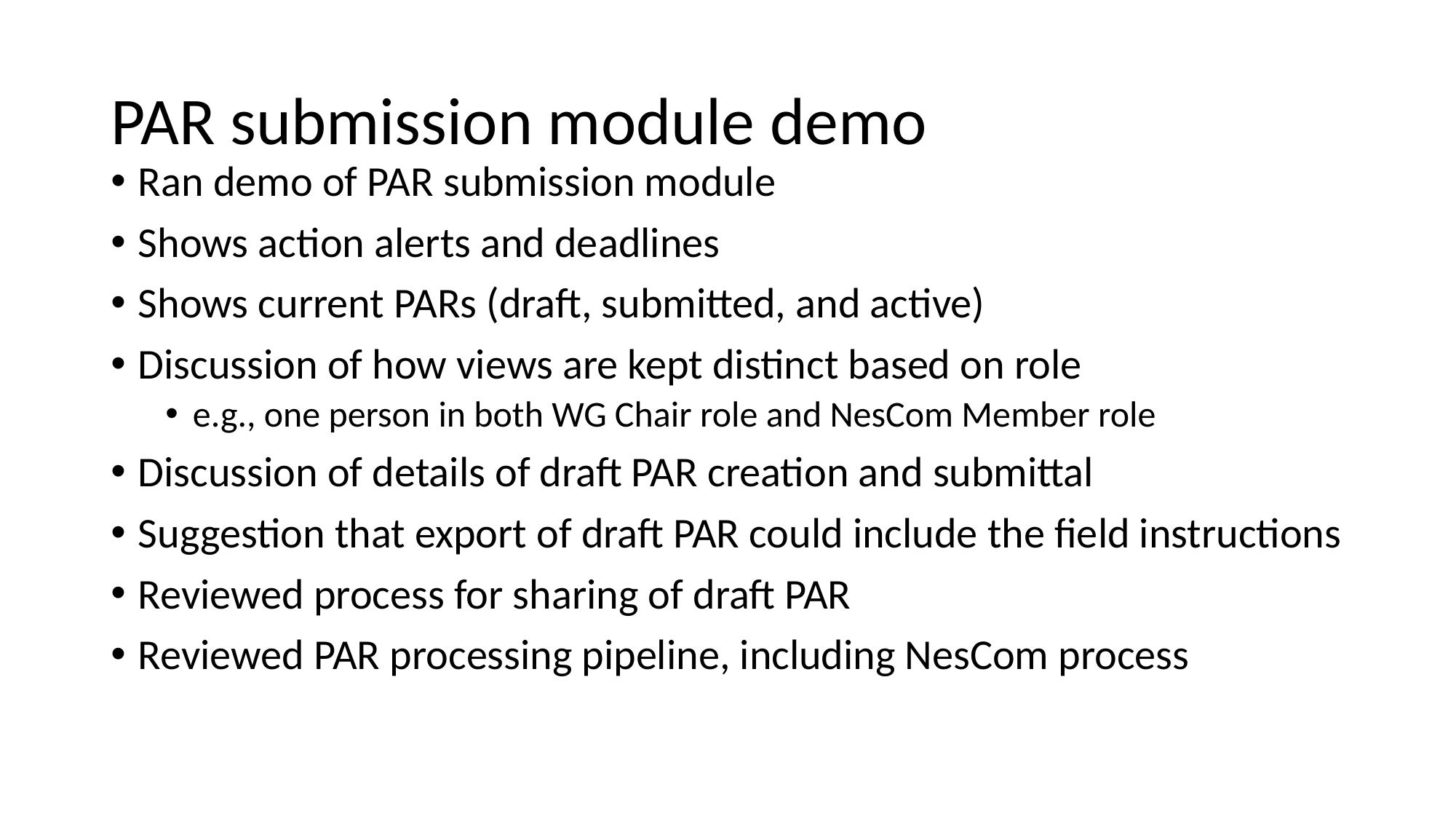

# PAR submission module demo
Ran demo of PAR submission module
Shows action alerts and deadlines
Shows current PARs (draft, submitted, and active)
Discussion of how views are kept distinct based on role
e.g., one person in both WG Chair role and NesCom Member role
Discussion of details of draft PAR creation and submittal
Suggestion that export of draft PAR could include the field instructions
Reviewed process for sharing of draft PAR
Reviewed PAR processing pipeline, including NesCom process